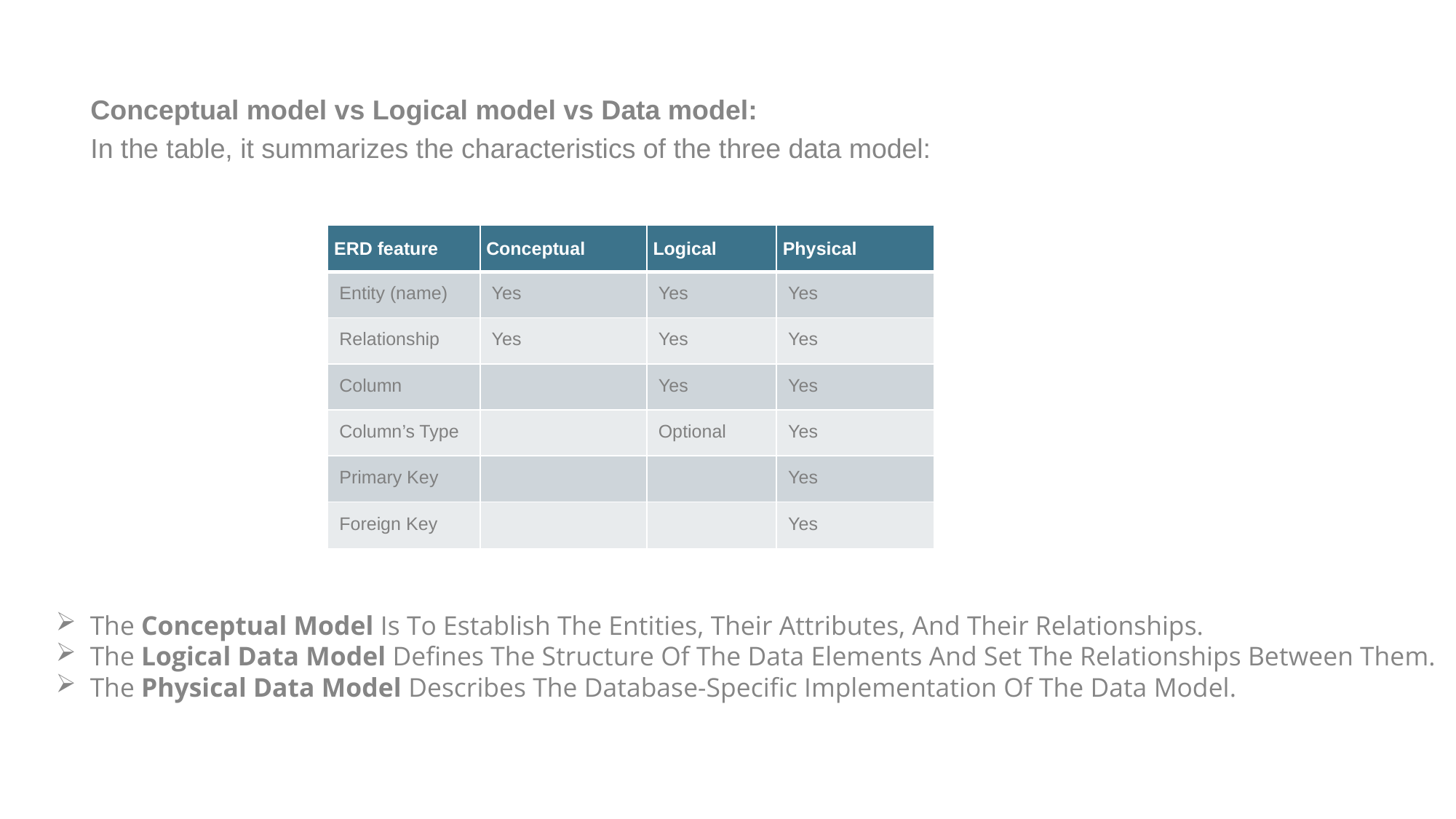

Conceptual model vs Logical model vs Data model:
In the table, it summarizes the characteristics of the three data model:
| ERD feature | Conceptual | Logical | Physical |
| --- | --- | --- | --- |
| Entity (name) | Yes | Yes | Yes |
| Relationship | Yes | Yes | Yes |
| Column |  | Yes | Yes |
| Column’s Type |  | Optional | Yes |
| Primary Key |  |  | Yes |
| Foreign Key |  |  | Yes |
The Conceptual Model Is To Establish The Entities, Their Attributes, And Their Relationships.
The Logical Data Model Defines The Structure Of The Data Elements And Set The Relationships Between Them.
The Physical Data Model Describes The Database-Specific Implementation Of The Data Model.